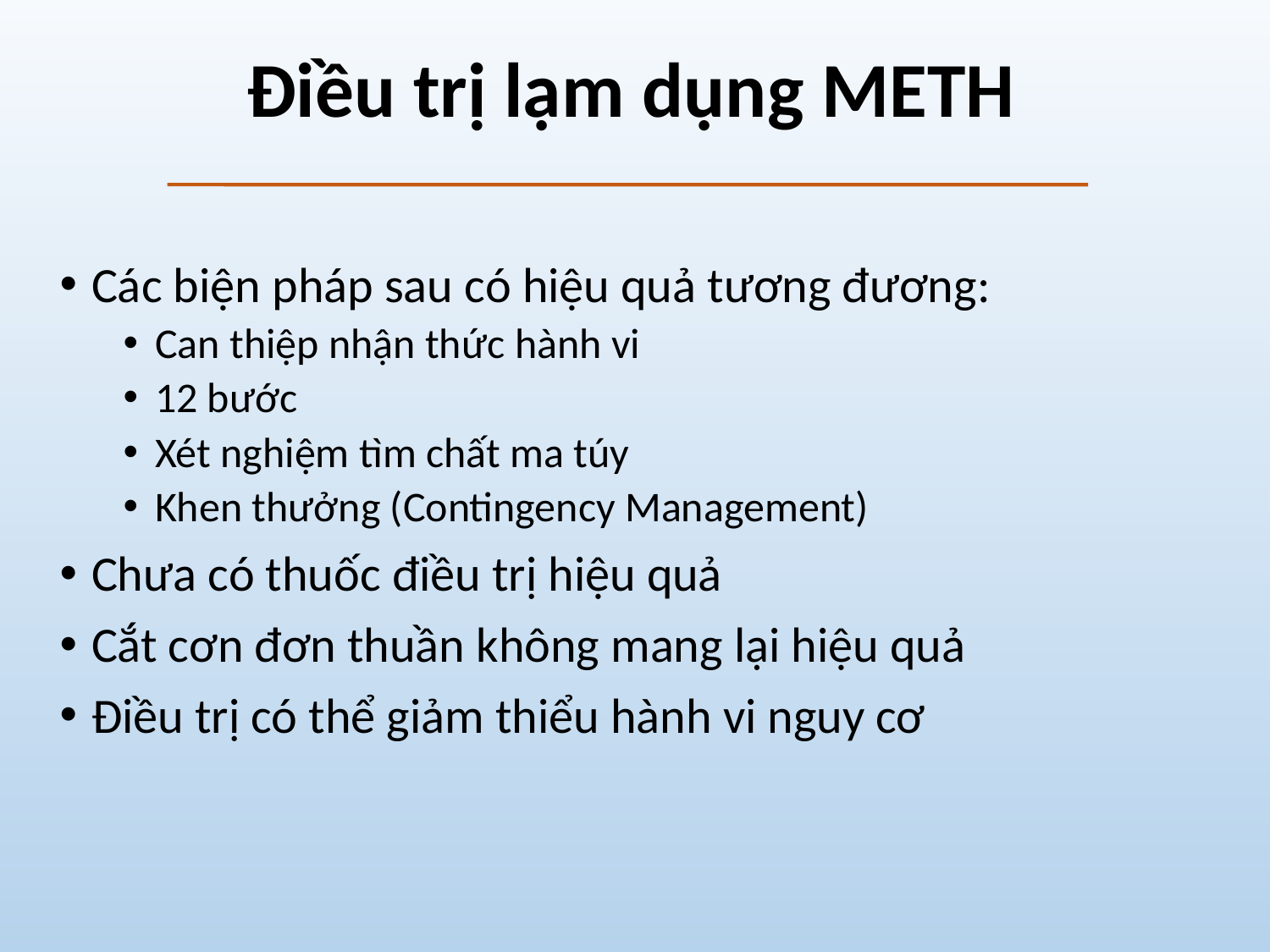

# Điều trị lạm dụng METH
Các biện pháp sau có hiệu quả tương đương:
Can thiệp nhận thức hành vi
12 bước
Xét nghiệm tìm chất ma túy
Khen thưởng (Contingency Management)
Chưa có thuốc điều trị hiệu quả
Cắt cơn đơn thuần không mang lại hiệu quả
Điều trị có thể giảm thiểu hành vi nguy cơ